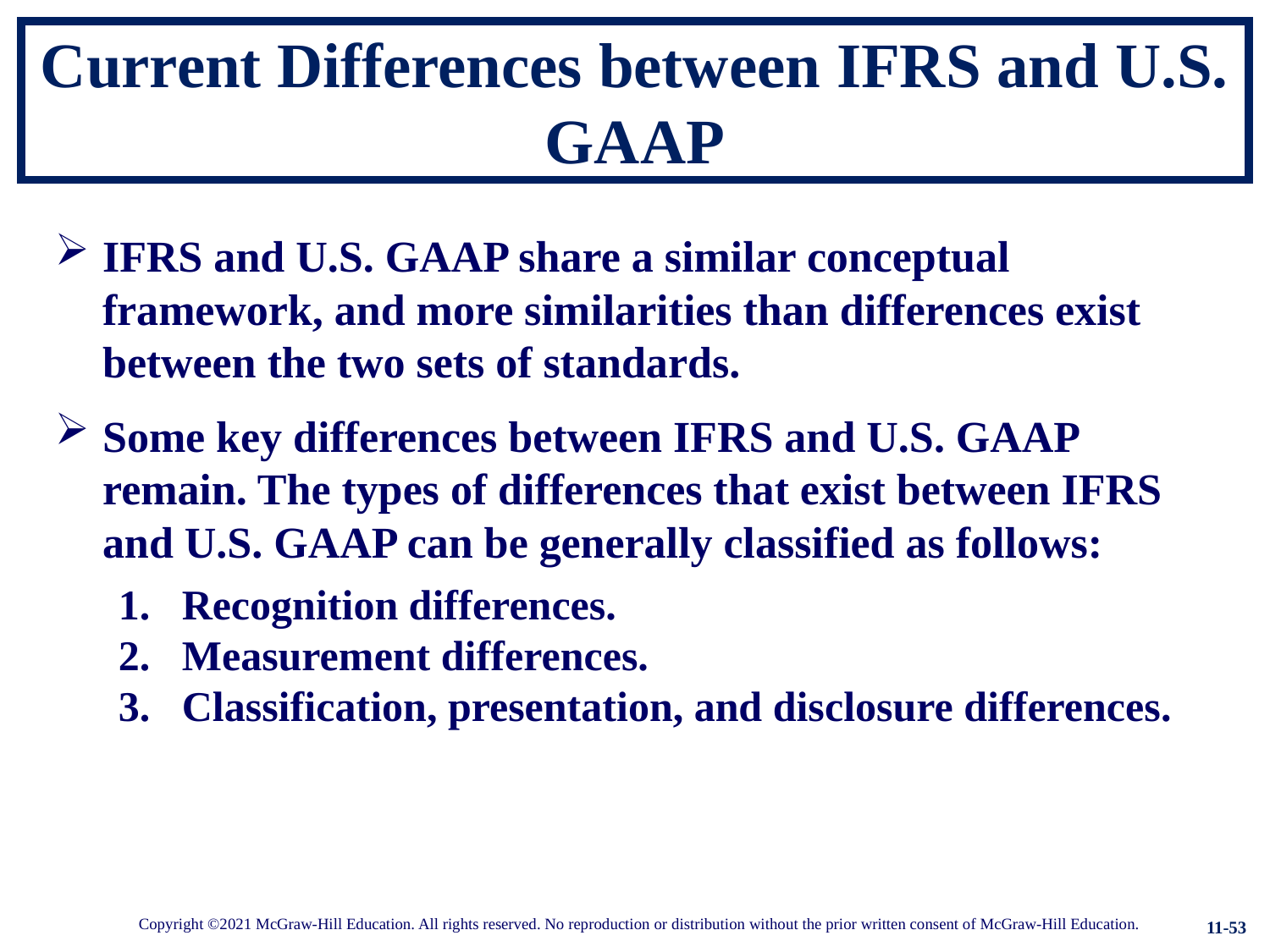

# Current Differences between IFRS and U.S. GAAP
IFRS and U.S. GAAP share a similar conceptual framework, and more similarities than differences exist between the two sets of standards.
Some key differences between IFRS and U.S. GAAP remain. The types of differences that exist between IFRS and U.S. GAAP can be generally classified as follows:
Recognition differences.
Measurement differences.
Classification, presentation, and disclosure differences.
11-53
Copyright ©2021 McGraw-Hill Education. All rights reserved. No reproduction or distribution without the prior written consent of McGraw-Hill Education.